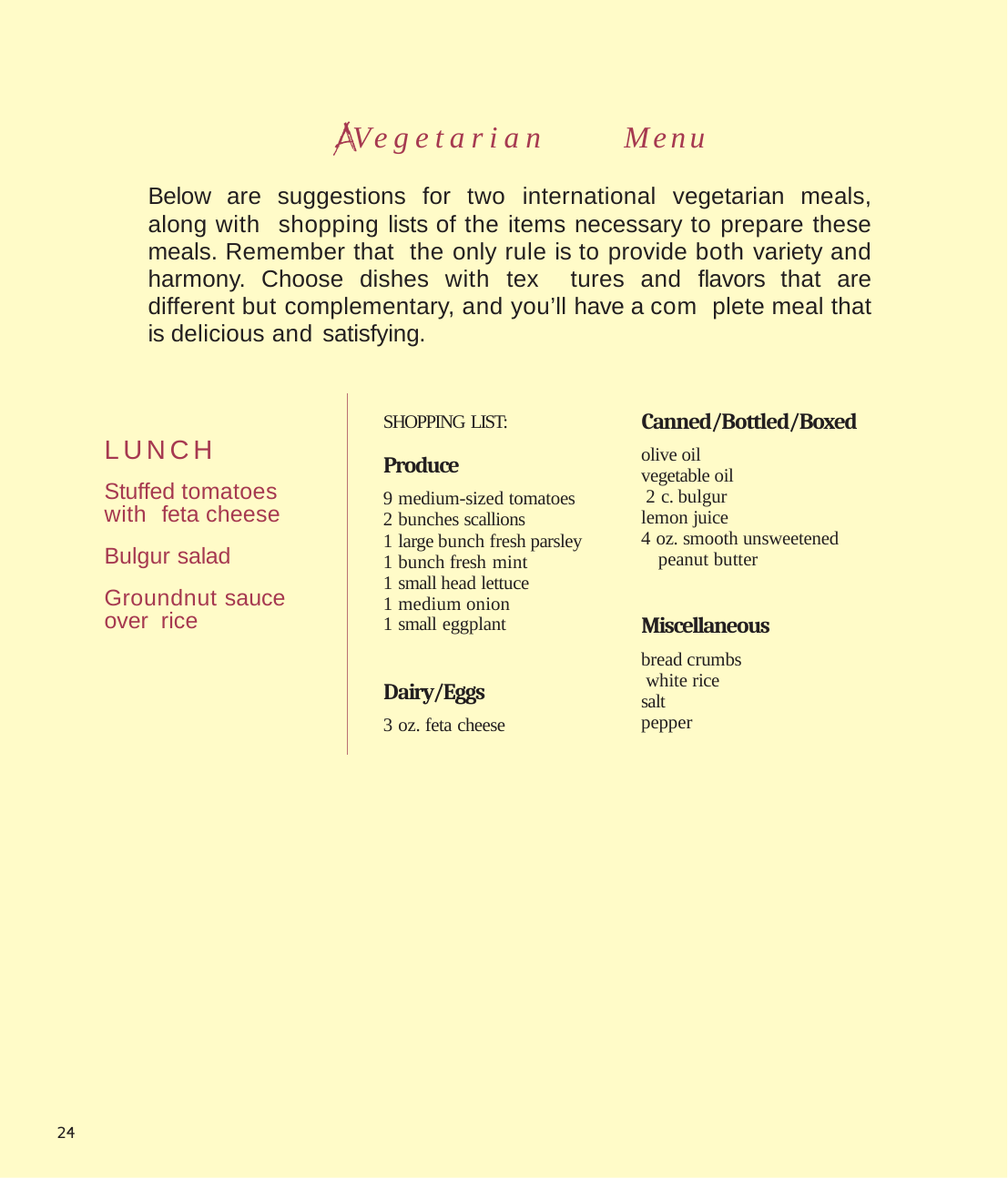

Vegetarian	Menu
Below are suggestions for two international vegetarian meals, along with  shopping lists of the items necessary to prepare these meals. Remember that  the only rule is to provide both variety and harmony. Choose dishes with tex­  tures and flavors that are different but complementary, and you’ll have a com­  plete meal that is delicious and satisfying.

Canned/Bottled/Boxed
olive oil  vegetable oil  2 c. bulgur  lemon juice
4 oz. smooth unsweetened  peanut butter
SHOPPING LIST:
LUNCH
Stuffed tomatoes with  feta cheese
Bulgur salad
Groundnut sauce over  rice
Produce
9 medium-sized tomatoes
2 bunches scallions
1 large bunch fresh parsley  1 bunch fresh mint
1 small head lettuce  1 medium onion
1 small eggplant
Miscellaneous
bread crumbs  white rice  salt
pepper
Dairy/Eggs
3 oz. feta cheese
24